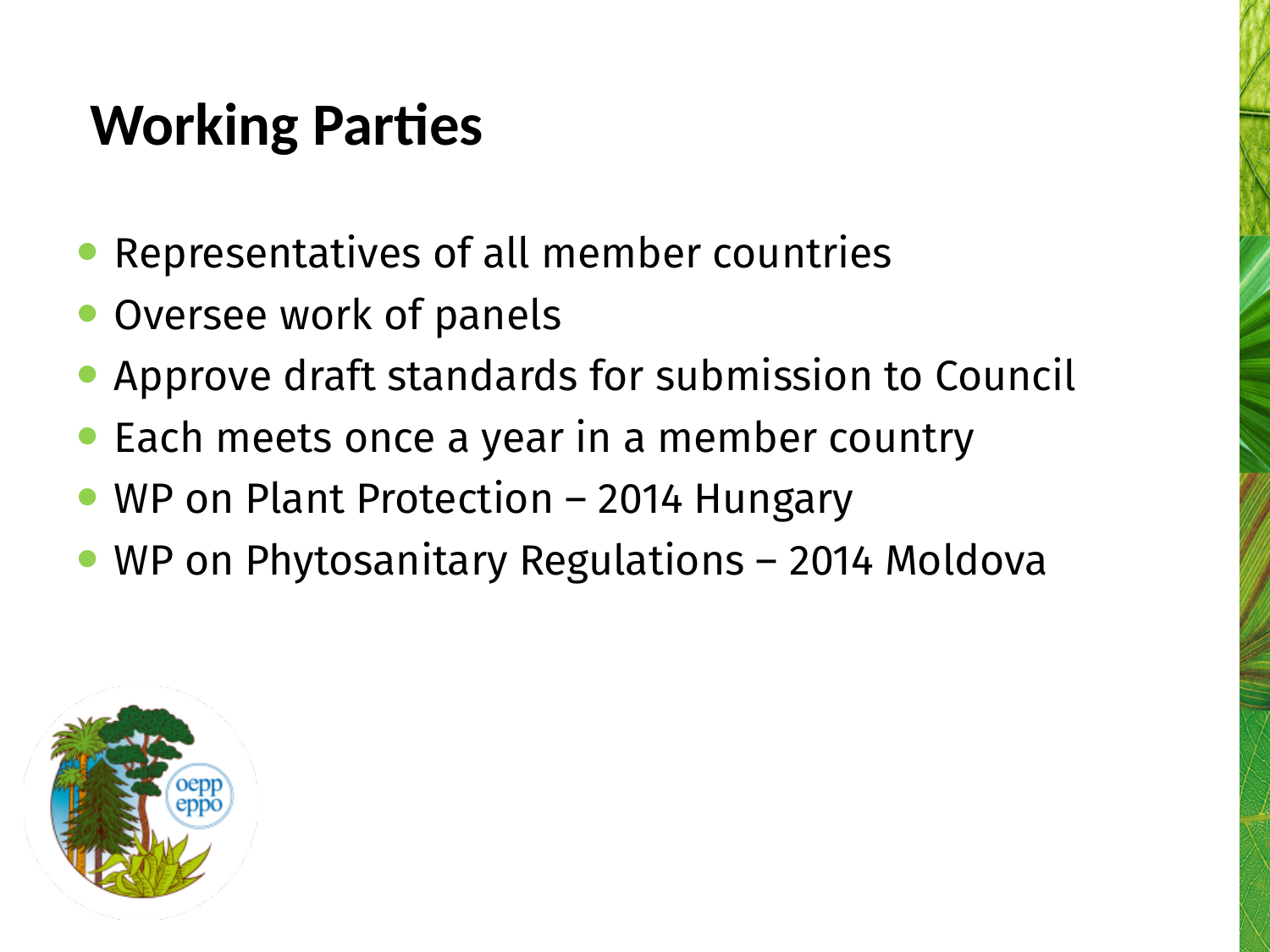

# Working Parties
Representatives of all member countries
Oversee work of panels
Approve draft standards for submission to Council
Each meets once a year in a member country
WP on Plant Protection – 2014 Hungary
WP on Phytosanitary Regulations – 2014 Moldova